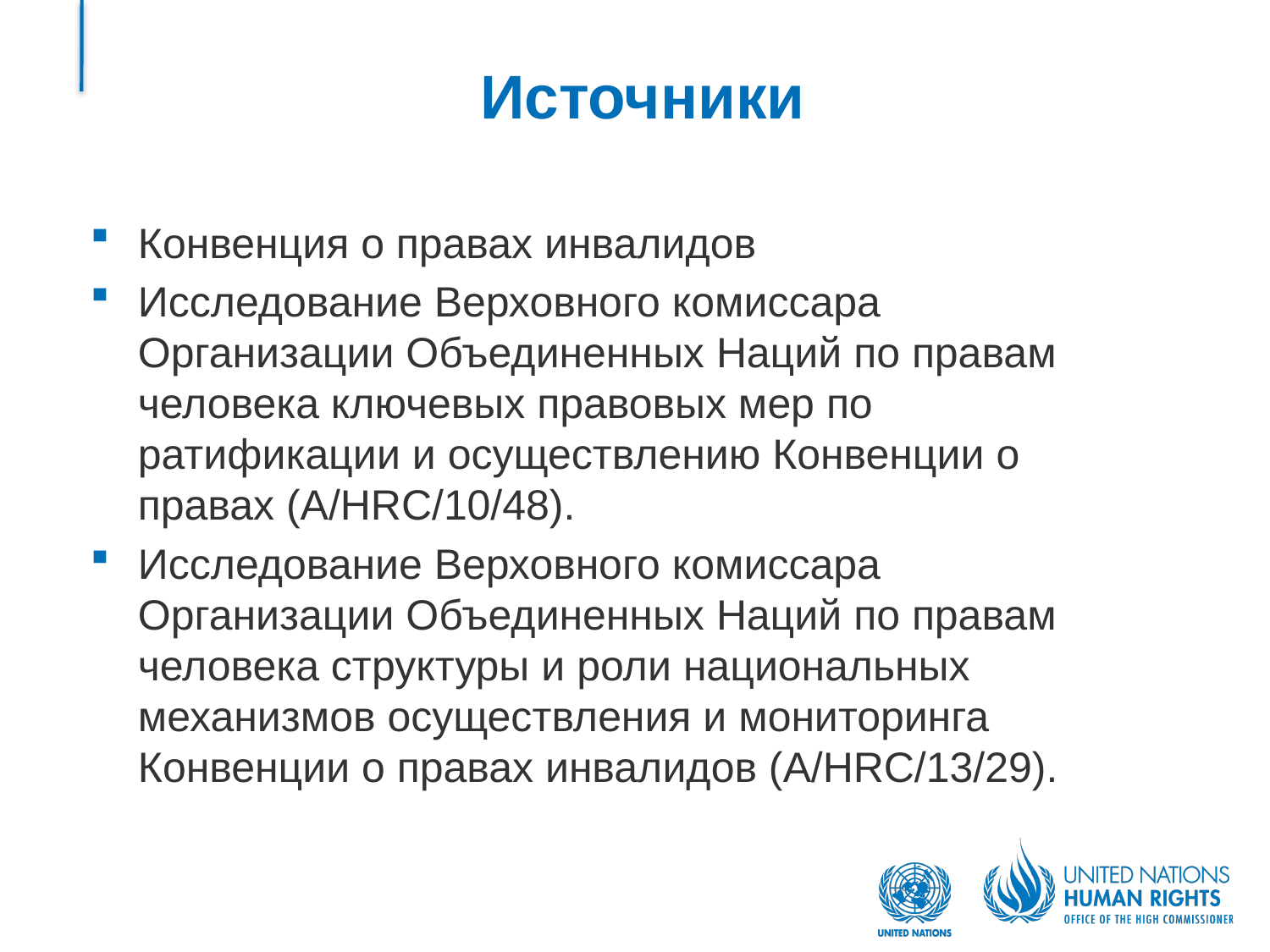

# Источники
Конвенция о правах инвалидов
Исследование Верховного комиссара Организации Объединенных Наций по правам человека ключевых правовых мер по ратификации и осуществлению Конвенции о правах (A/HRC/10/48).
Исследование Верховного комиссара Организации Объединенных Наций по правам человека структуры и роли национальных механизмов осуществления и мониторинга Конвенции о правах инвалидов (A/HRC/13/29).